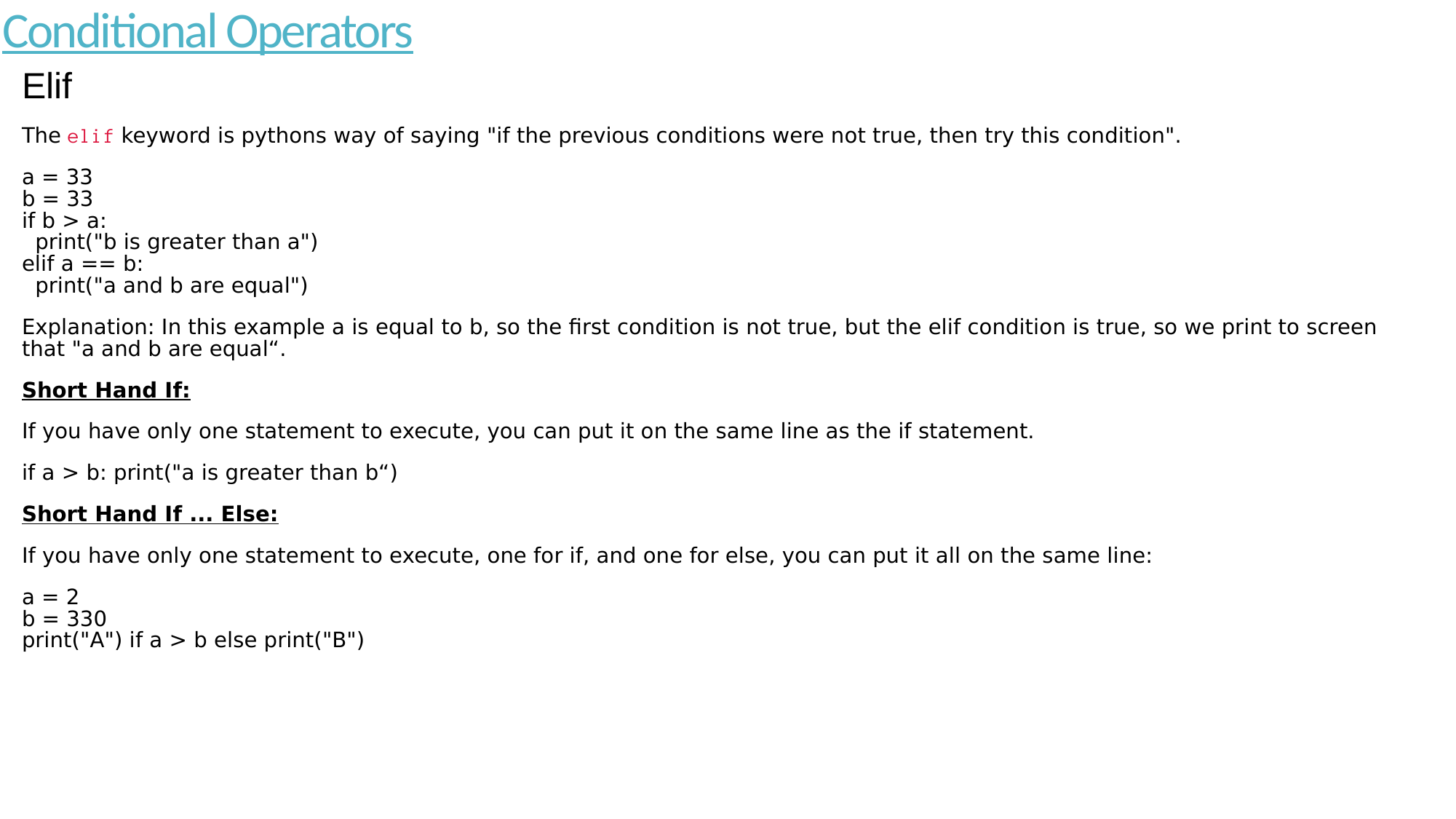

# Conditional Operators
Elif
The elif keyword is pythons way of saying "if the previous conditions were not true, then try this condition".
a = 33
b = 33
if b > a:
  print("b is greater than a")
elif a == b:
  print("a and b are equal")
Explanation: In this example a is equal to b, so the first condition is not true, but the elif condition is true, so we print to screen that "a and b are equal“.
Short Hand If:
If you have only one statement to execute, you can put it on the same line as the if statement.
if a > b: print("a is greater than b“)
Short Hand If ... Else:
If you have only one statement to execute, one for if, and one for else, you can put it all on the same line:
a = 2
b = 330
print("A") if a > b else print("B")